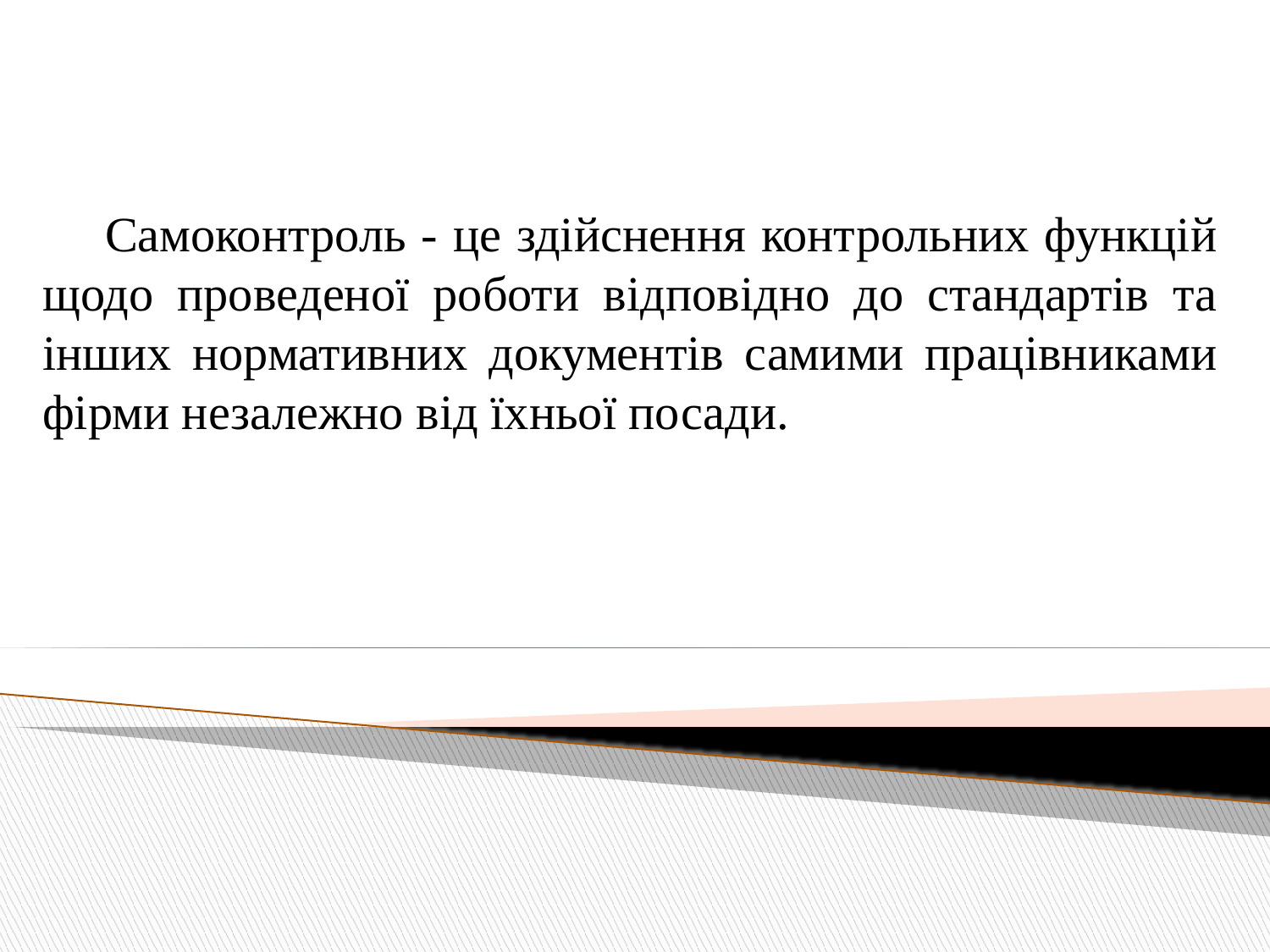

Самоконтроль - це здійснення контрольних функцій щодо проведеної роботи відповідно до стандартів та інших нормативних документів самими працівниками фірми незалежно від їхньої посади.